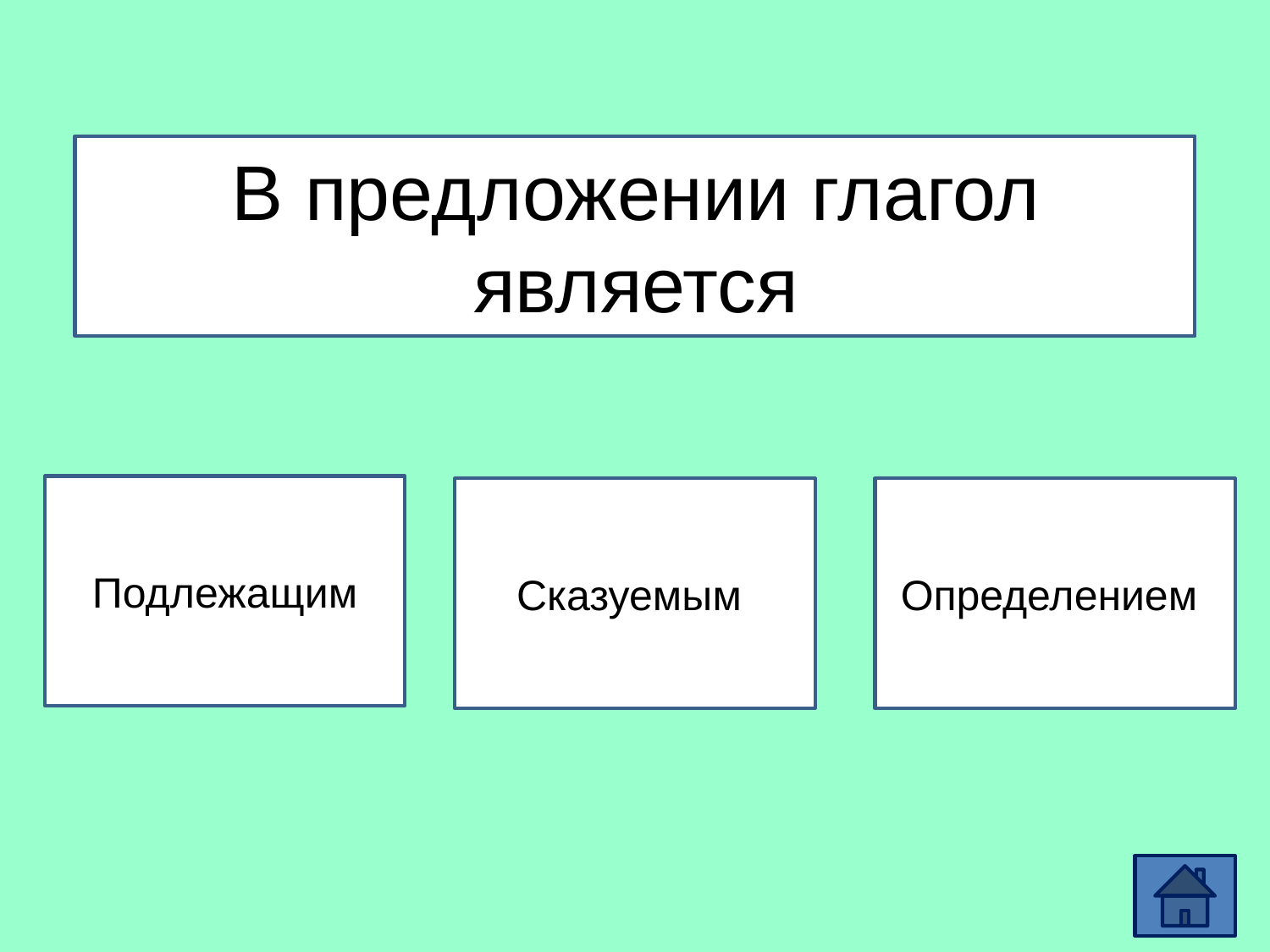

# В предложении глагол является
Подлежащим
Сказуемым
Определением